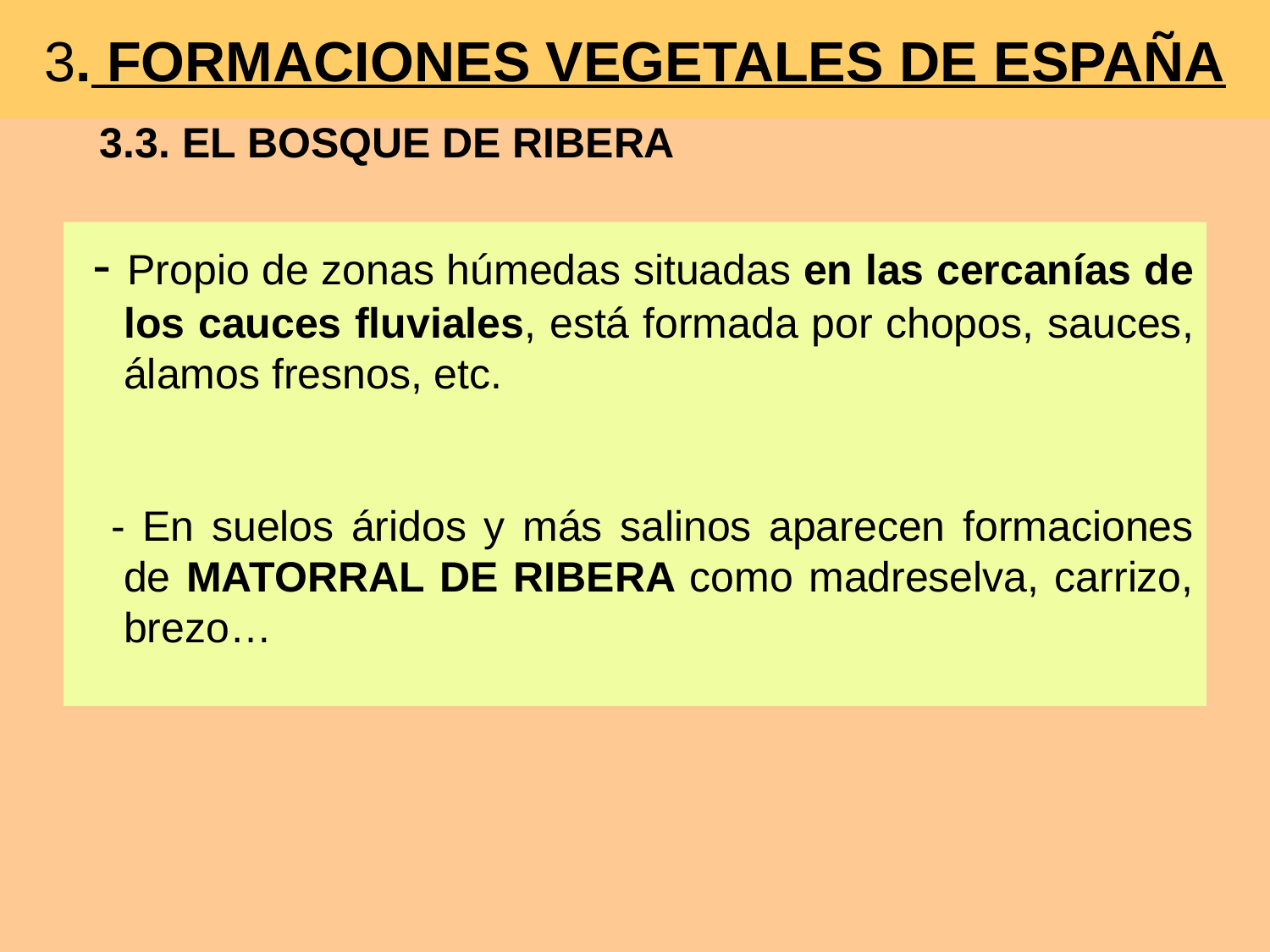

# 3. FORMACIONES VEGETALES DE ESPAÑA
3.3. EL BOSQUE DE RIBERA

 - Propio de zonas húmedas situadas en las cercanías de los cauces fluviales, está formada por chopos, sauces, álamos fresnos, etc.

  - En suelos áridos y más salinos aparecen formaciones de MATORRAL DE RIBERA como madreselva, carrizo, brezo…